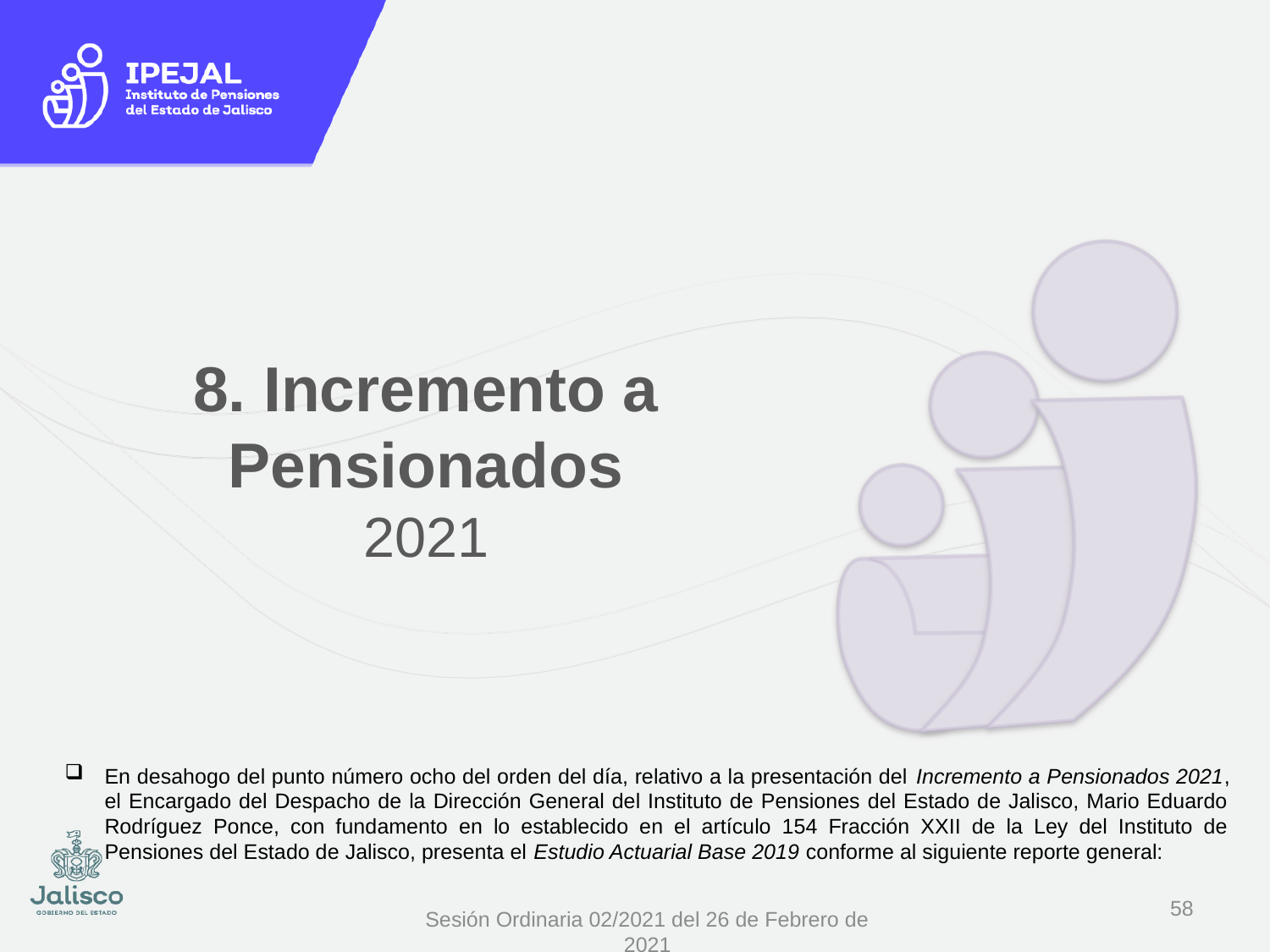

# 8. Incremento a Pensionados 2021
En desahogo del punto número ocho del orden del día, relativo a la presentación del Incremento a Pensionados 2021, el Encargado del Despacho de la Dirección General del Instituto de Pensiones del Estado de Jalisco, Mario Eduardo Rodríguez Ponce, con fundamento en lo establecido en el artículo 154 Fracción XXII de la Ley del Instituto de Pensiones del Estado de Jalisco, presenta el Estudio Actuarial Base 2019 conforme al siguiente reporte general:
58
Sesión Ordinaria 02/2021 del 26 de Febrero de 2021